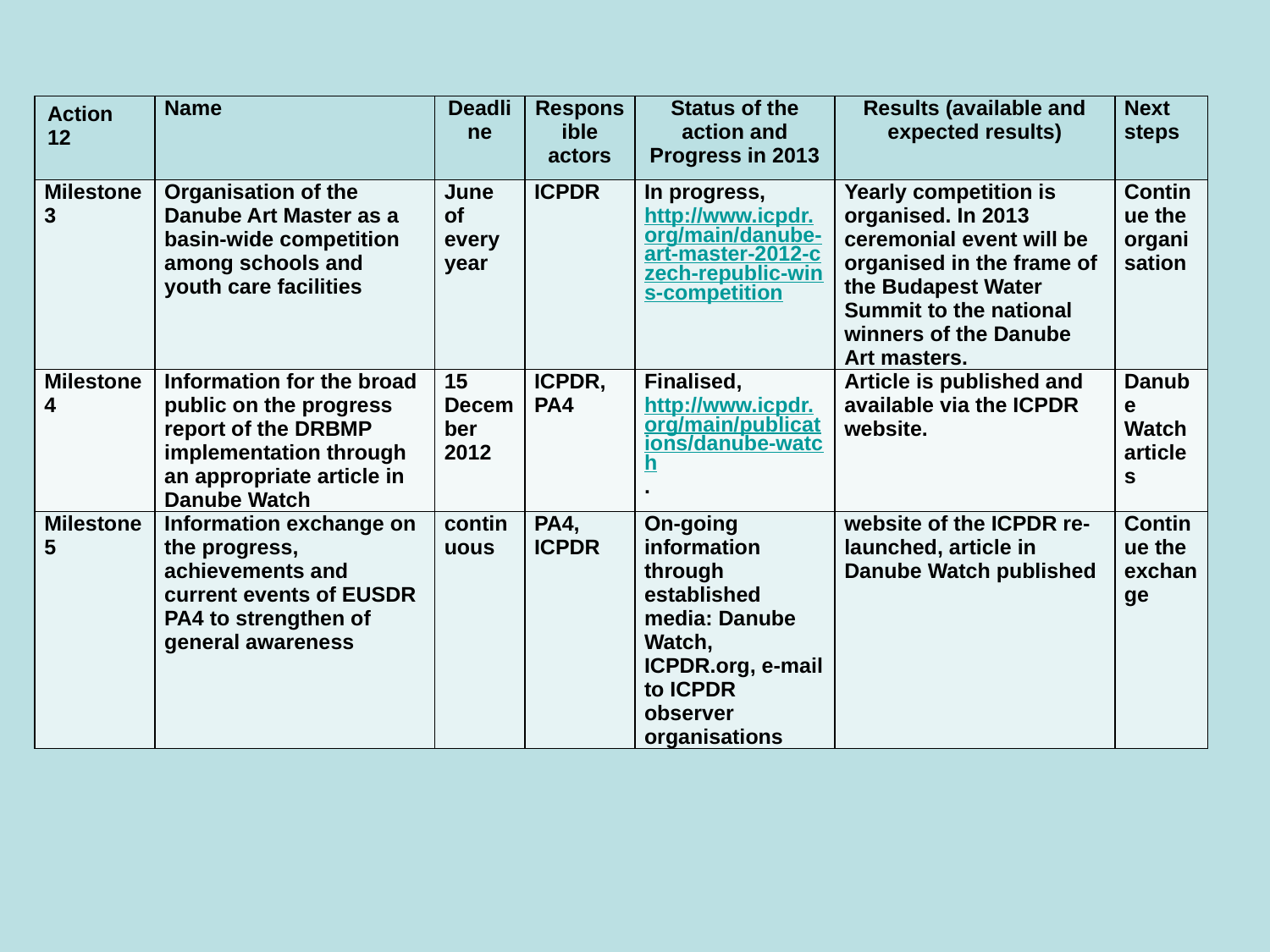

#
| Action 12 | Name | Deadline | Responsible actors | Status of the action and Progress in 2013 | Results (available and expected results) | Next steps |
| --- | --- | --- | --- | --- | --- | --- |
| Milestone 3 | Organisation of the Danube Art Master as a basin-wide competition among schools and youth care facilities | June of every year | ICPDR | In progress, http://www.icpdr.org/main/danube-art-master-2012-czech-republic-wins-competition | Yearly competition is organised. In 2013 ceremonial event will be organised in the frame of the Budapest Water Summit to the national winners of the Danube Art masters. | Continue the organisation |
| Milestone 4 | Information for the broad public on the progress report of the DRBMP implementation through an appropriate article in Danube Watch | 15 December 2012 | ICPDR, PA4 | Finalised, http://www.icpdr.org/main/publications/danube-watch. | Article is published and available via the ICPDR website. | Danube Watch articles |
| Milestone 5 | Information exchange on the progress, achievements and current events of EUSDR PA4 to strengthen of general awareness | continuous | PA4, ICPDR | On-going information through established media: Danube Watch, ICPDR.org, e-mail to ICPDR observer organisations | website of the ICPDR re-launched, article in Danube Watch published | Continue the exchange |